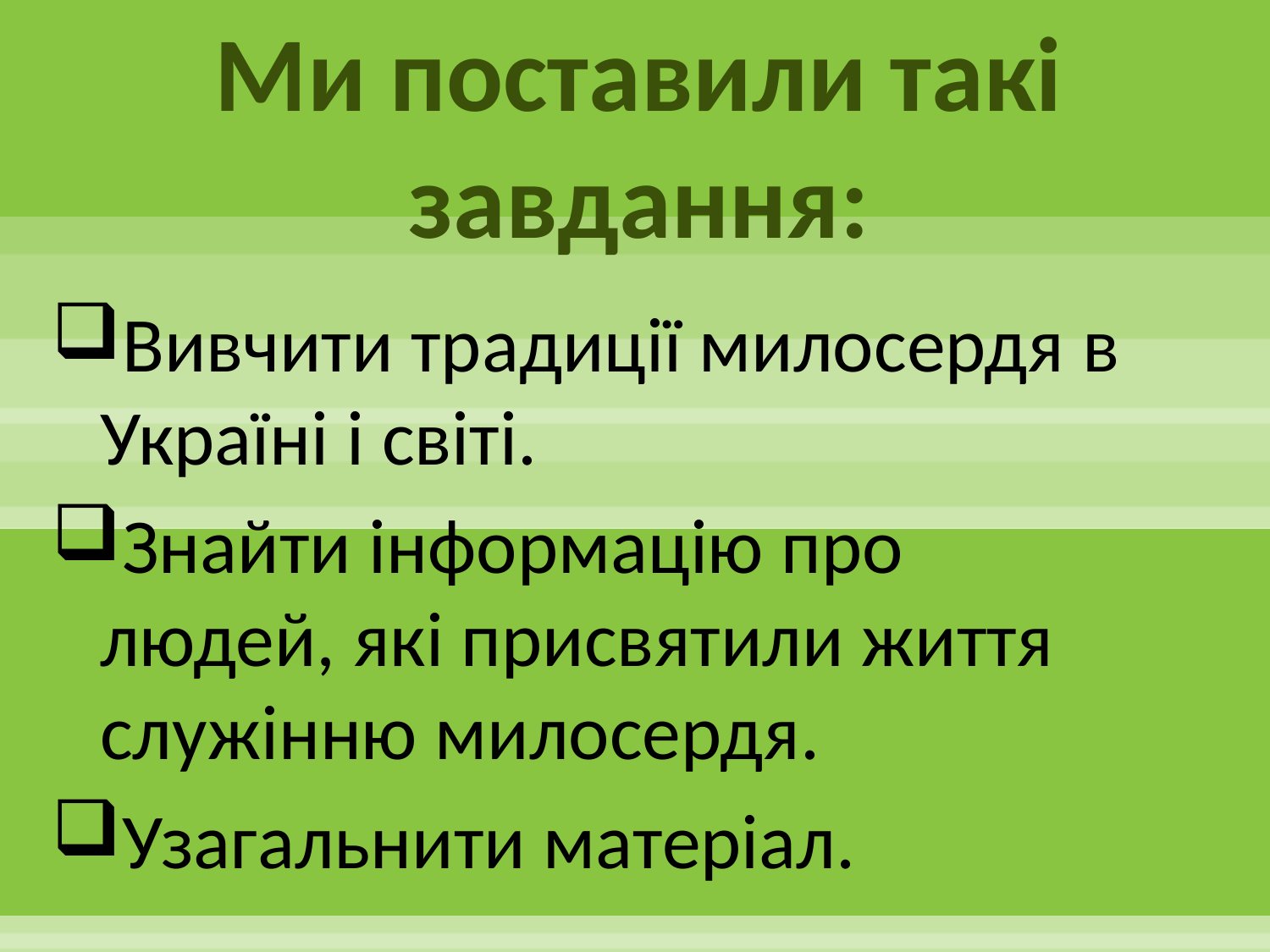

# Ми поставили такі завдання:
Вивчити традиції милосердя в Україні і світі.
Знайти інформацію про людей, які присвятили життя служінню милосердя.
Узагальнити матеріал.